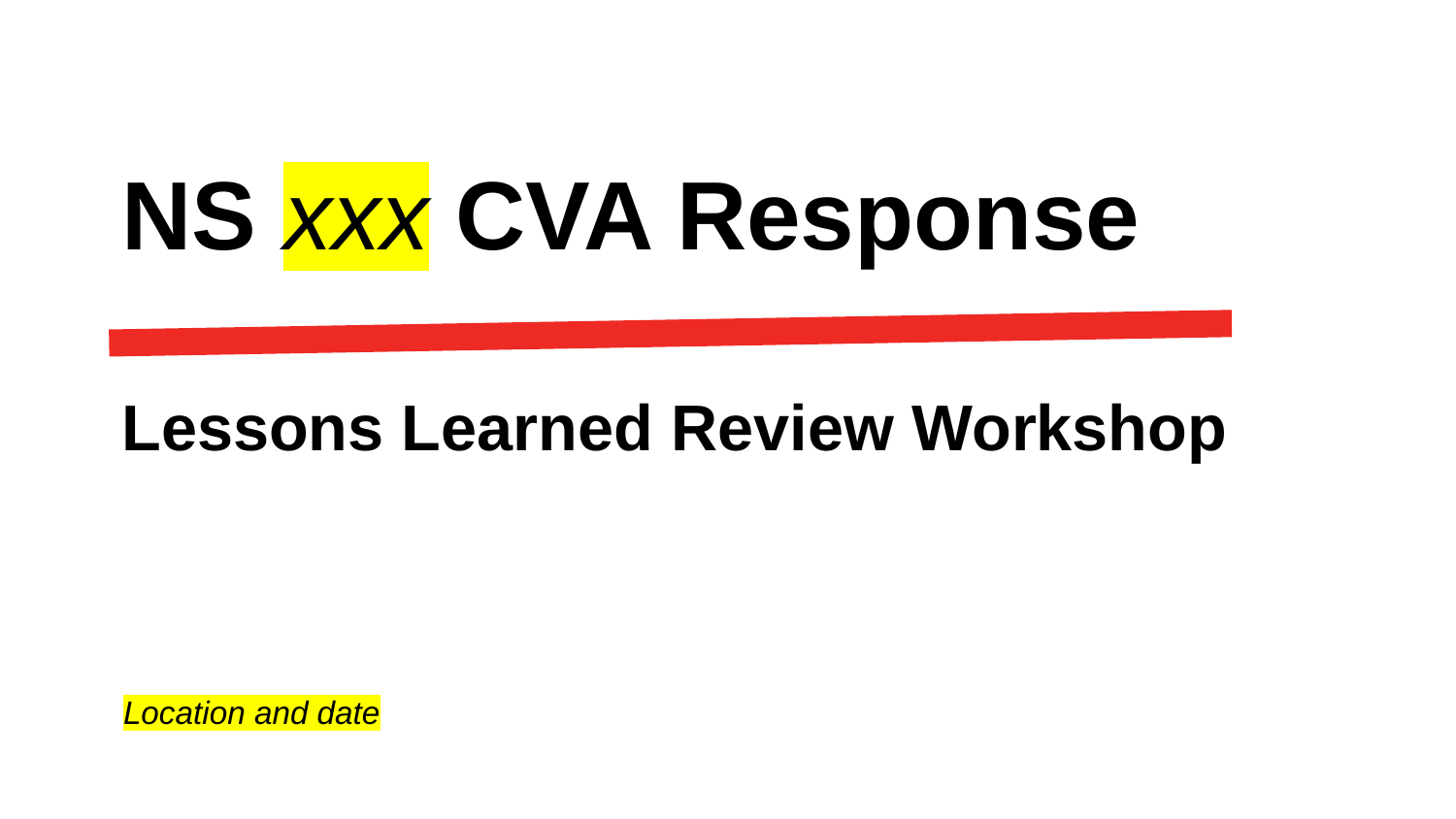

NS xxx CVA Response

Lessons Learned Review Workshop
Location and date